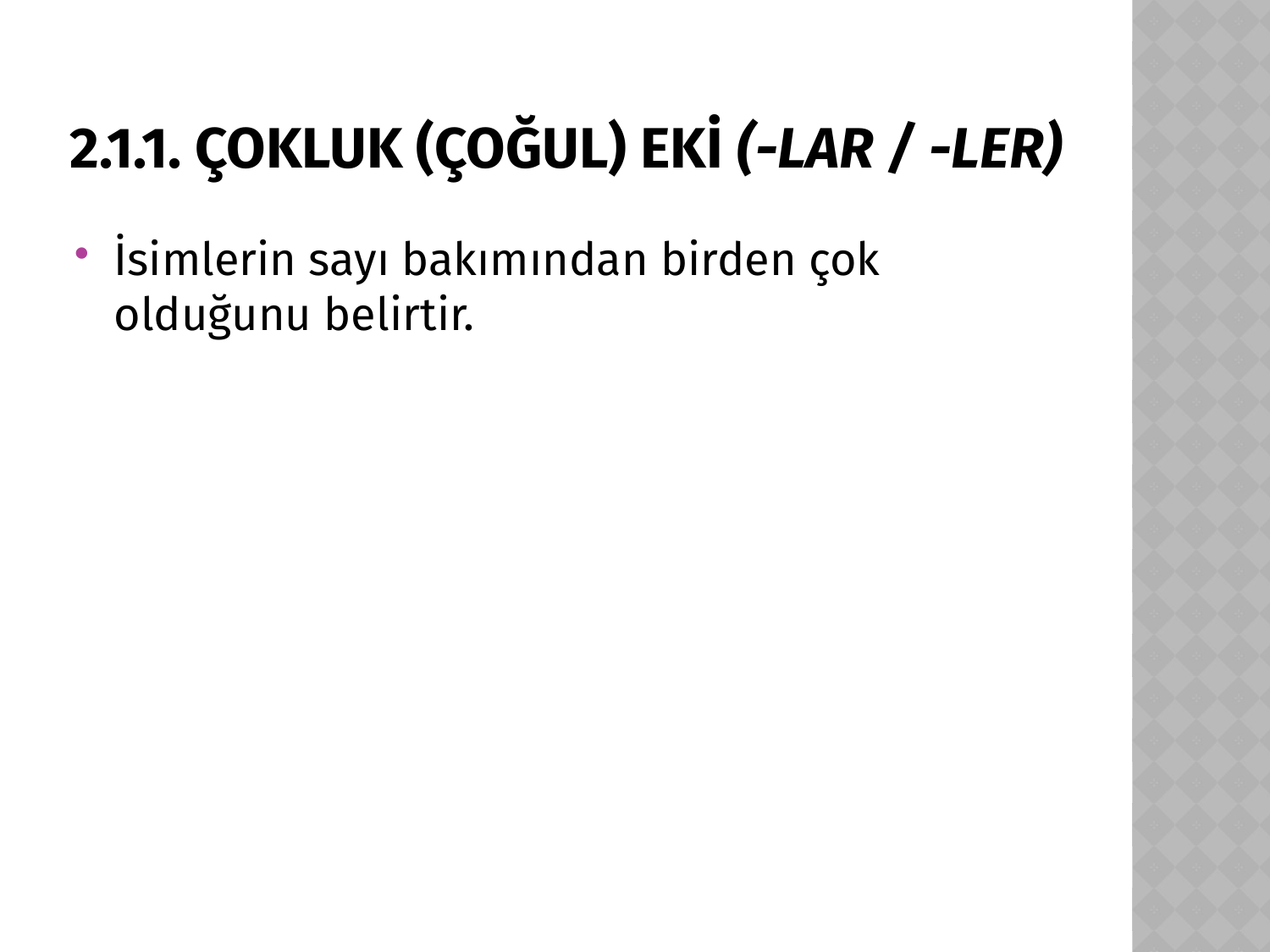

# 2.1.1. Çokluk (Çoğul) Eki (-lar / -ler)
İsimlerin sayı bakımından birden çok olduğunu belirtir.